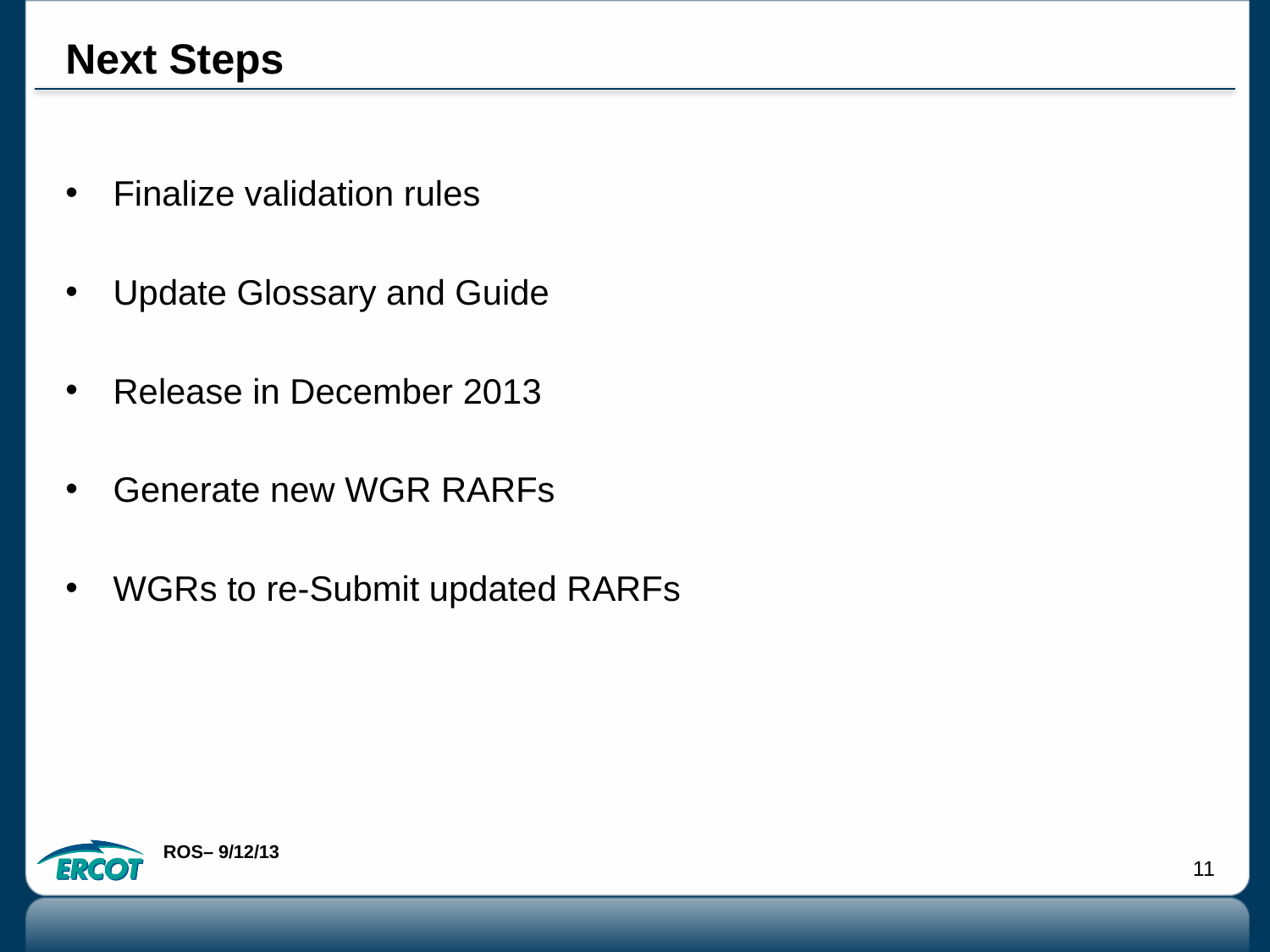

# Next Steps

Finalize validation rules

Update Glossary and Guide

Release in December 2013

Generate new WGR RARFs

WGRs to re-Submit updated RARFs